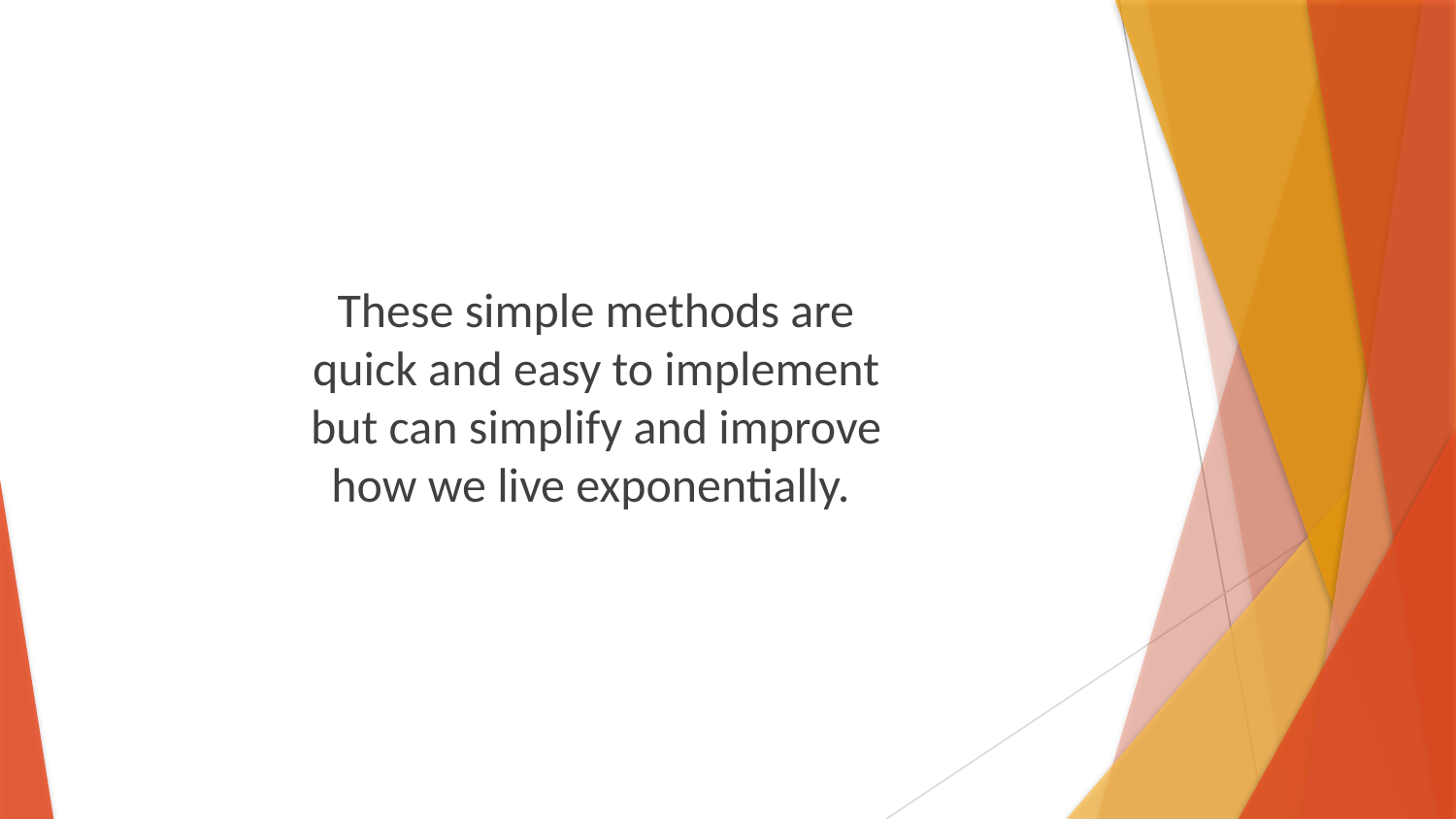

These simple methods are quick and easy to implement but can simplify and improve how we live exponentially.